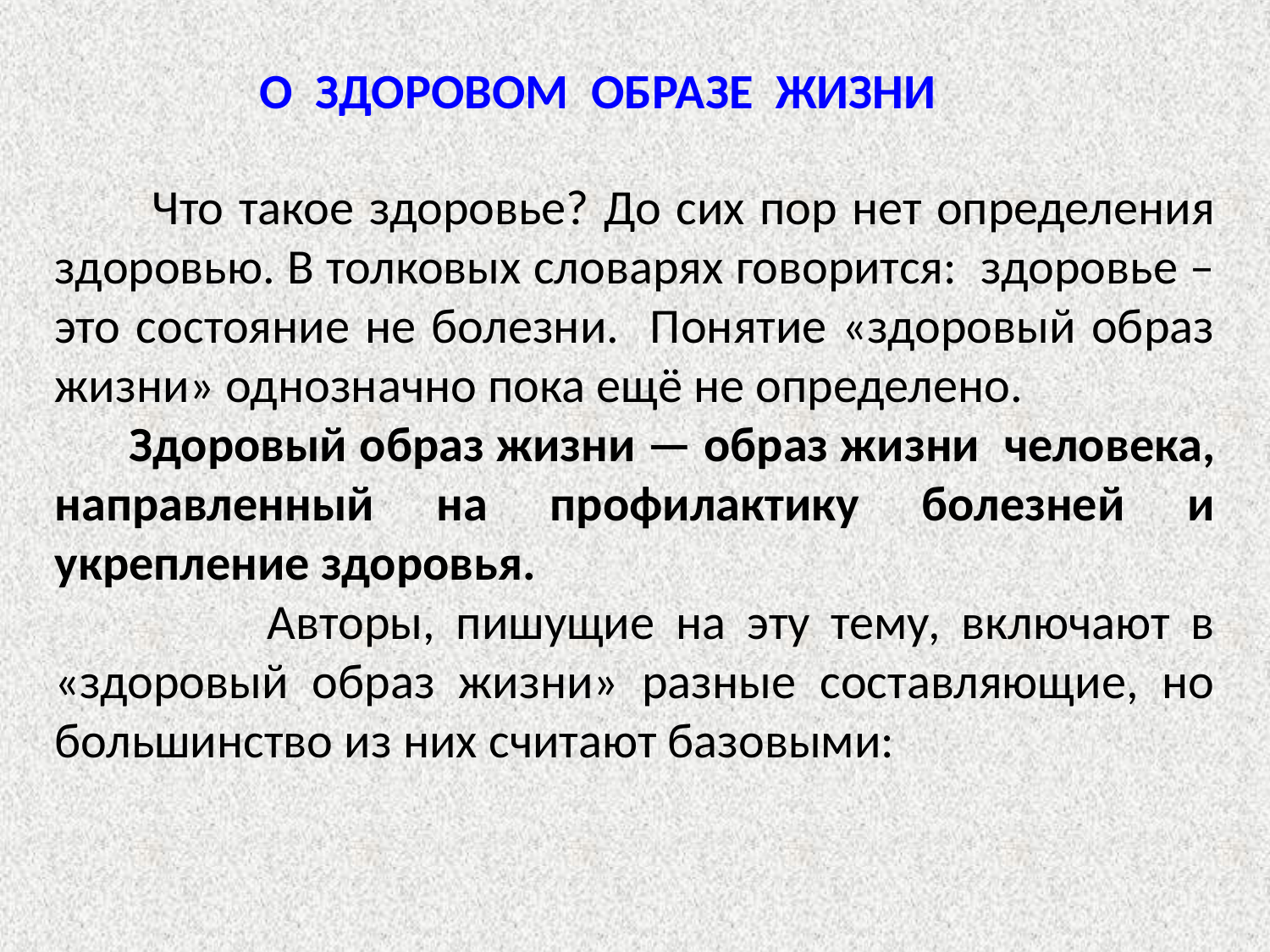

О  ЗДОРОВОМ  ОБРАЗЕ  ЖИЗНИ
         Что такое здоровье? До сих пор нет определения здоровью. В толковых словарях говорится:  здоровье – это состояние не болезни.  Понятие «здоровый образ жизни» однозначно пока ещё не определено.
      Здоровый образ жизни — образ жизни  человека, направленный на профилактику болезней и укрепление здоровья.
          Авторы, пишущие на эту тему, включают в «здоровый образ жизни» разные составляющие, но большинство из них считают базовыми: